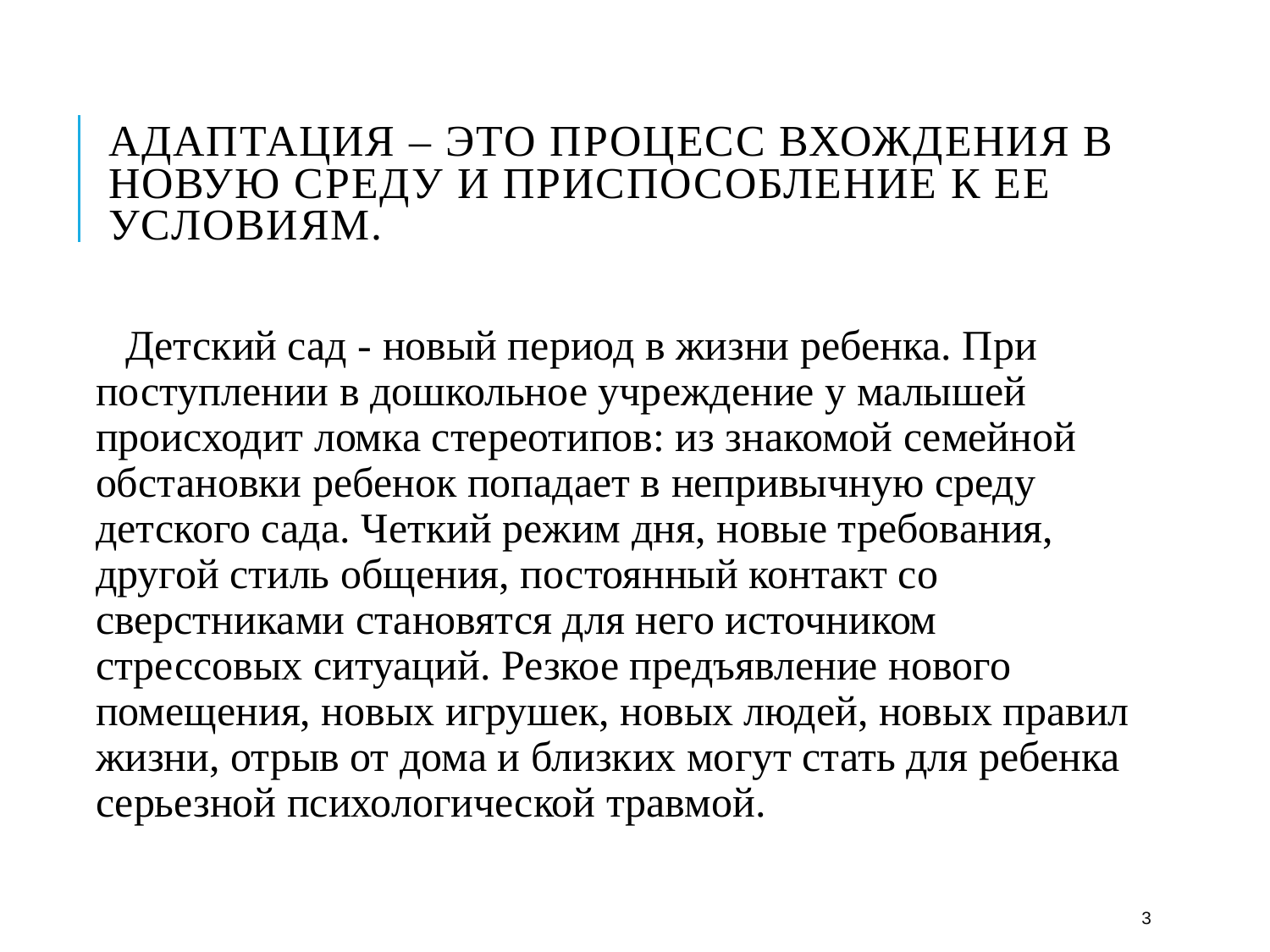

# Адаптация – это процесс вхождения в новую среду и приспособление к ее условиям.
    Детский сад - новый период в жизни ребенка. При поступлении в дошкольное учреждение у малышей происходит ломка стереотипов: из знакомой семейной обстановки ребенок попадает в непривычную среду детского сада. Четкий режим дня, новые требования, другой стиль общения, постоянный контакт со сверстниками становятся для него источником стрессовых ситуаций. Резкое предъявление нового помещения, новых игрушек, новых людей, новых правил жизни, отрыв от дома и близких могут стать для ребенка серьезной психологической травмой.
3